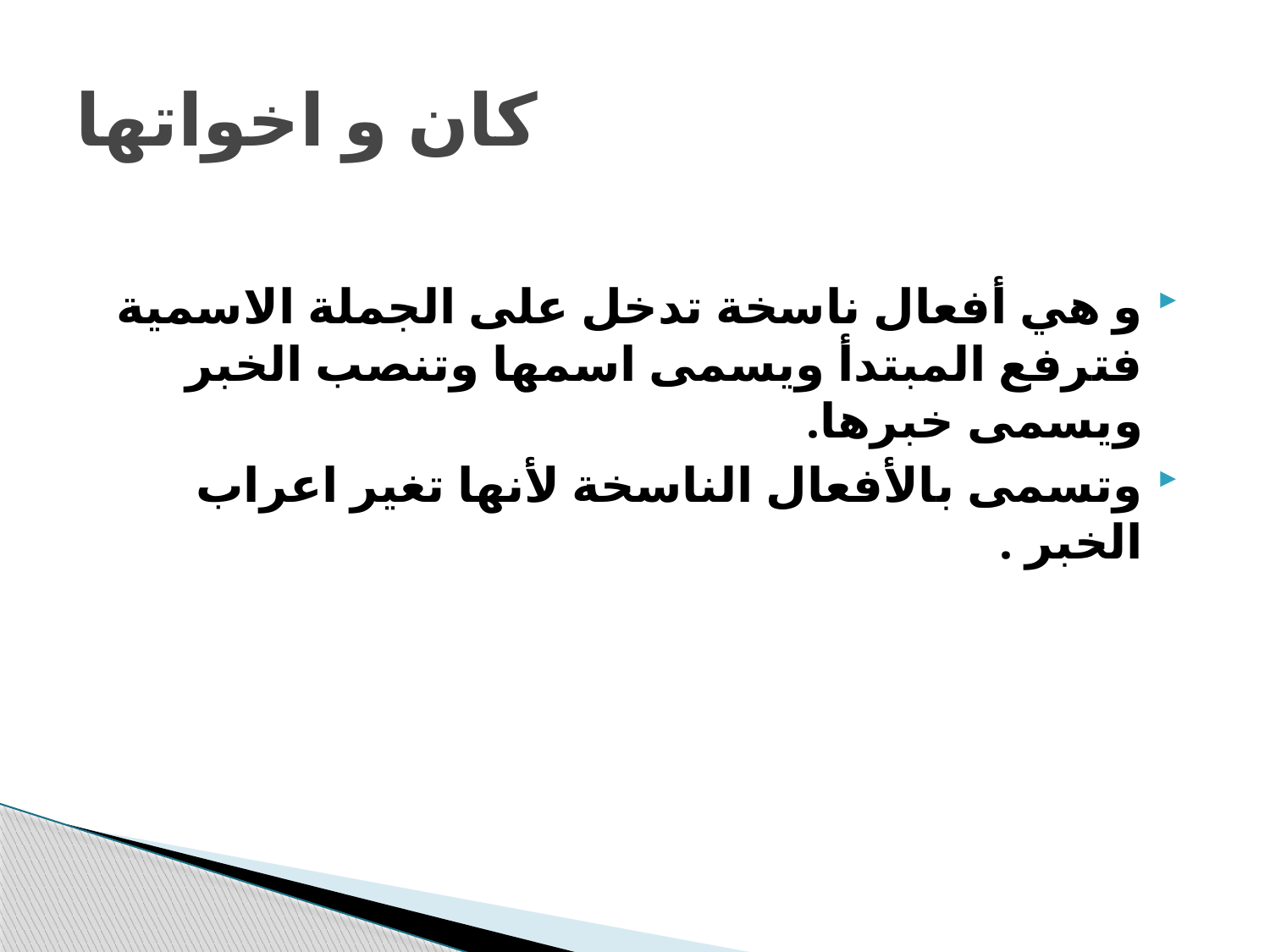

# كان و اخواتها

و هي أفعال ناسخة تدخل على الجملة الاسمية فترفع المبتدأ ويسمى اسمها وتنصب الخبر ويسمى خبرها.
وتسمى بالأفعال الناسخة لأنها تغير اعراب الخبر .